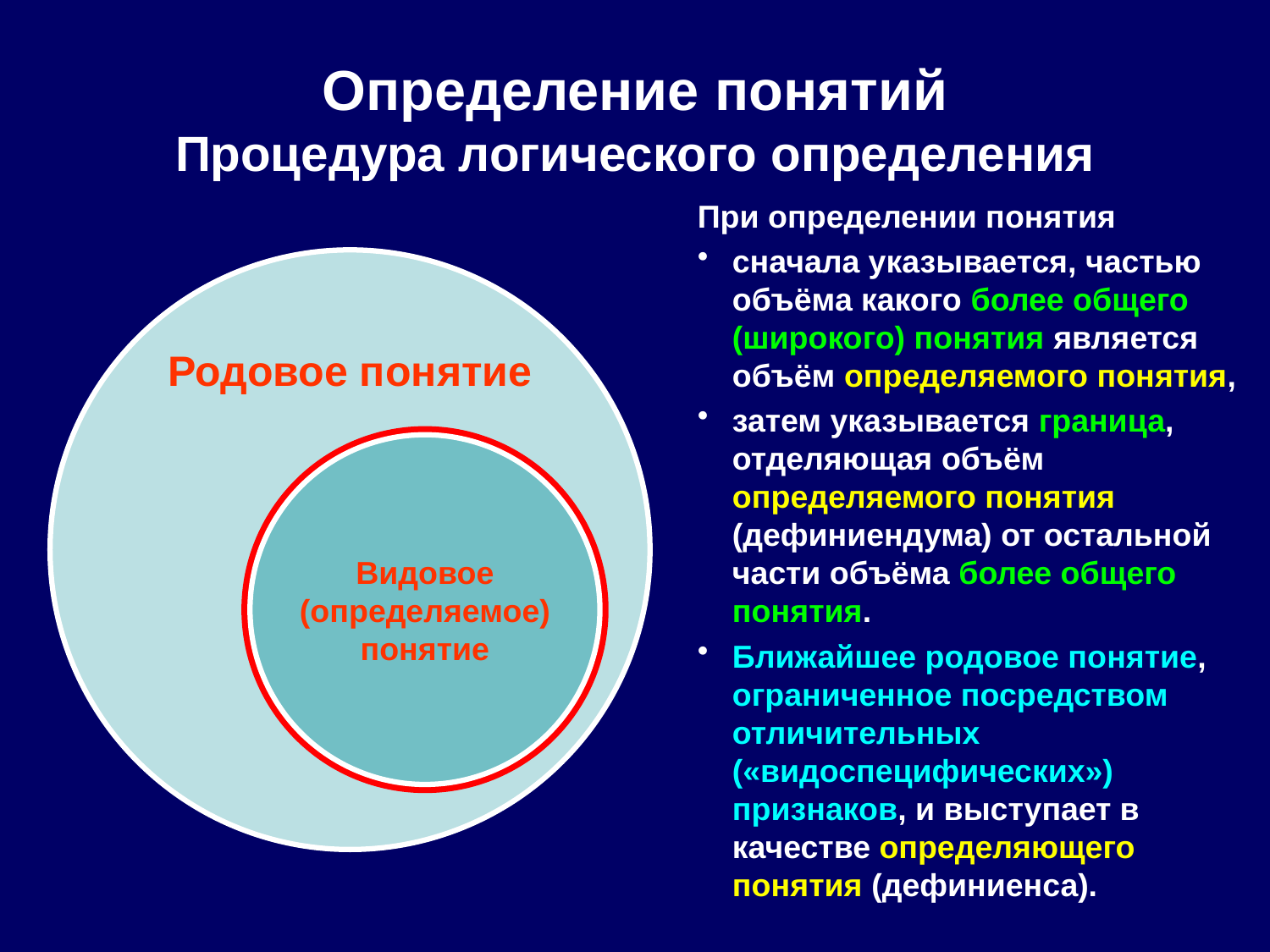

# Определение понятий Процедура логического определения
При определении понятия
сначала указывается, частью объёма какого более общего (широкого) понятия является объём определяемого понятия,
затем указывается граница, отделяющая объём определяемого понятия (дефиниендума) от остальной части объёма более общего понятия.
Ближайшее родовое понятие, ограниченное посредством отличительных («видоспецифических») признаков, и выступает в качестве определяющего понятия (дефиниенса).
Родовое понятие

Видовое
(определяемое)
понятие